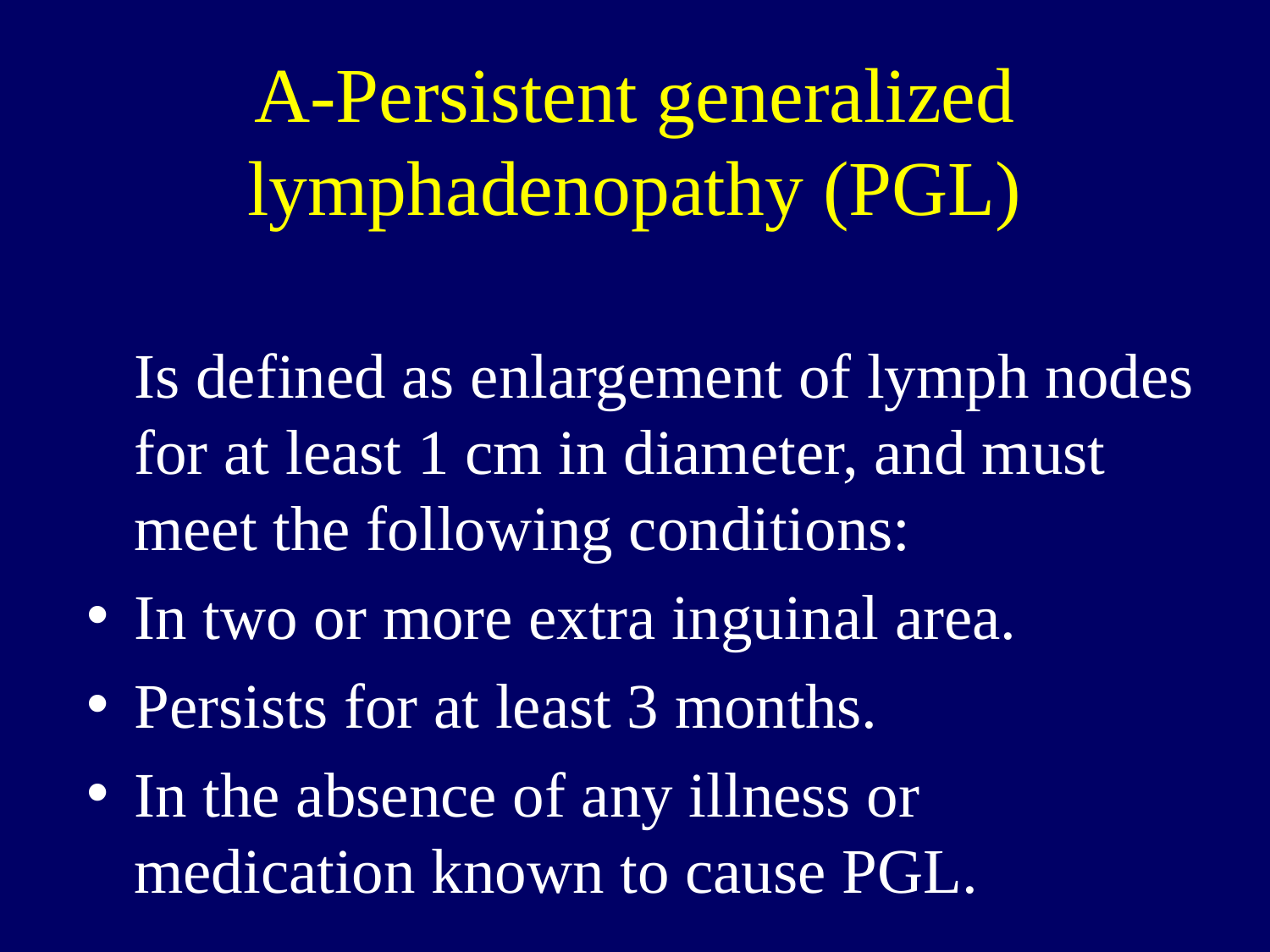

A-Persistent generalized lymphadenopathy (PGL)
	Is defined as enlargement of lymph nodes for at least 1 cm in diameter, and must meet the following conditions:
In two or more extra inguinal area.
Persists for at least 3 months.
In the absence of any illness or medication known to cause PGL.